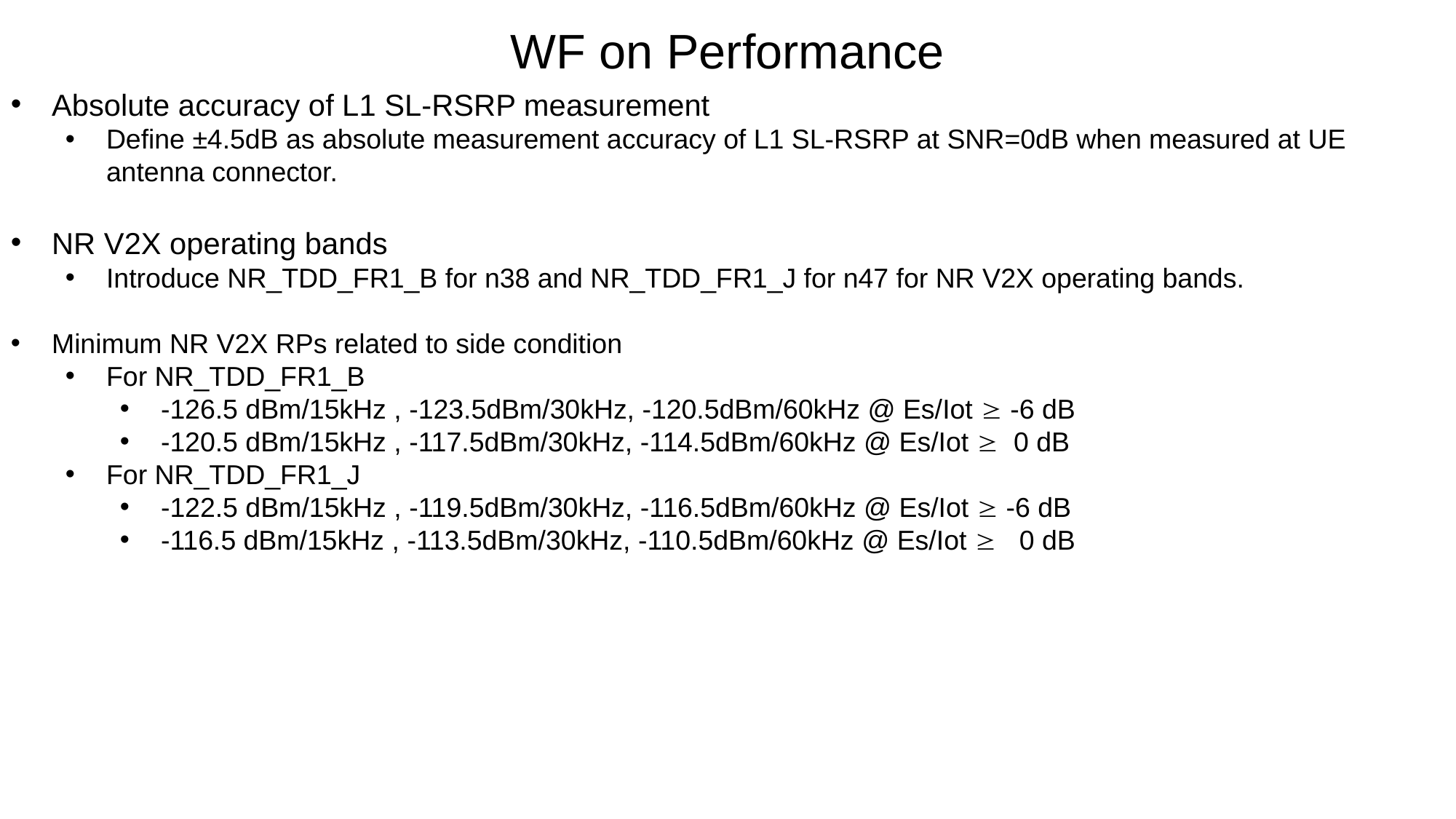

WF on Performance
Absolute accuracy of L1 SL-RSRP measurement
Define ±4.5dB as absolute measurement accuracy of L1 SL-RSRP at SNR=0dB when measured at UE antenna connector.

NR V2X operating bands
Introduce NR_TDD_FR1_B for n38 and NR_TDD_FR1_J for n47 for NR V2X operating bands.

Minimum NR V2X RPs related to side condition
For NR_TDD_FR1_B
-126.5 dBm/15kHz , -123.5dBm/30kHz, -120.5dBm/60kHz @ Es/Iot ≥ -6 dB
-120.5 dBm/15kHz , -117.5dBm/30kHz, -114.5dBm/60kHz @ Es/Iot ≥  0 dB
For NR_TDD_FR1_J
-122.5 dBm/15kHz , -119.5dBm/30kHz, -116.5dBm/60kHz @ Es/Iot ≥ -6 dB
-116.5 dBm/15kHz , -113.5dBm/30kHz, -110.5dBm/60kHz @ Es/Iot ≥   0 dB